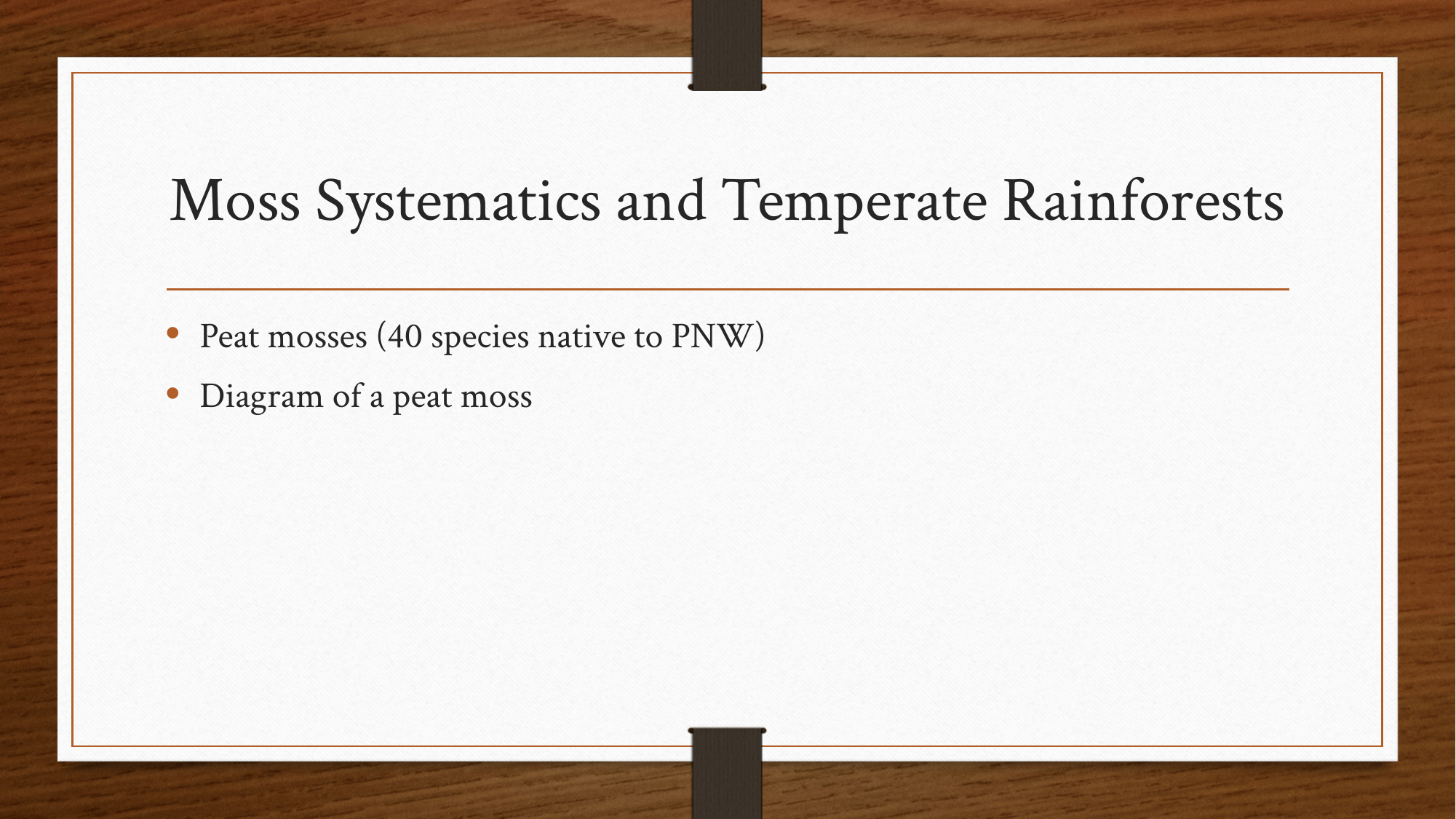

# Moss Systematics and Temperate Rainforests
Peat mosses (40 species native to PNW)
Diagram of a peat moss